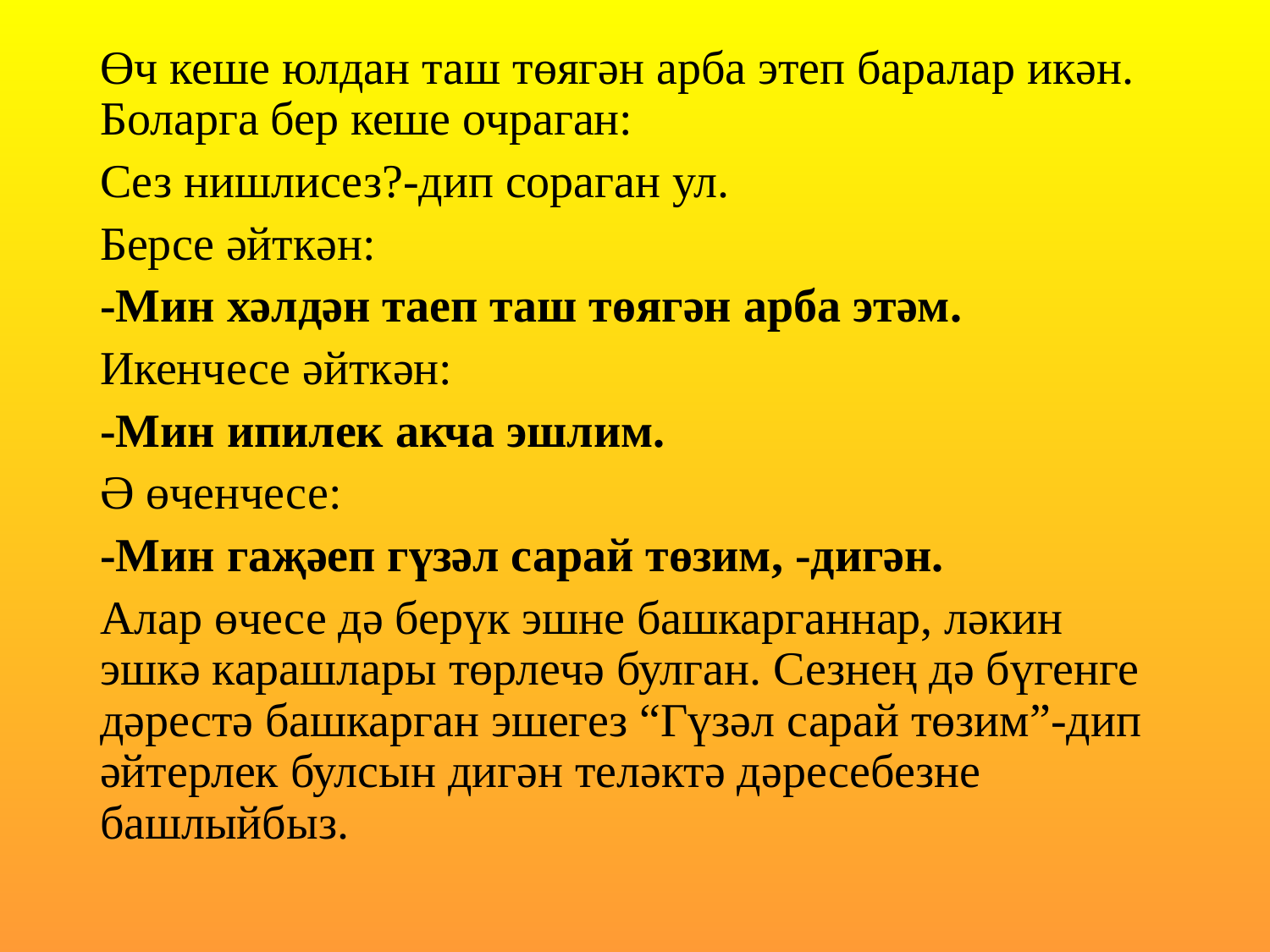

Өч кеше юлдан таш төягән арба этеп баралар икән. Боларга бер кеше очраган:
Сез нишлисез?-дип сораган ул.
Берсе әйткән:
-Мин хәлдән таеп таш төягән арба этәм.
Икенчесе әйткән:
-Мин ипилек акча эшлим.
Ә өченчесе:
-Мин гаҗәеп гүзәл сарай төзим, -дигән.
Алар өчесе дә берүк эшне башкарганнар, ләкин эшкә карашлары төрлечә булган. Сезнең дә бүгенге дәрестә башкарган эшегез “Гүзәл сарай төзим”-дип әйтерлек булсын дигән теләктә дәресебезне башлыйбыз.